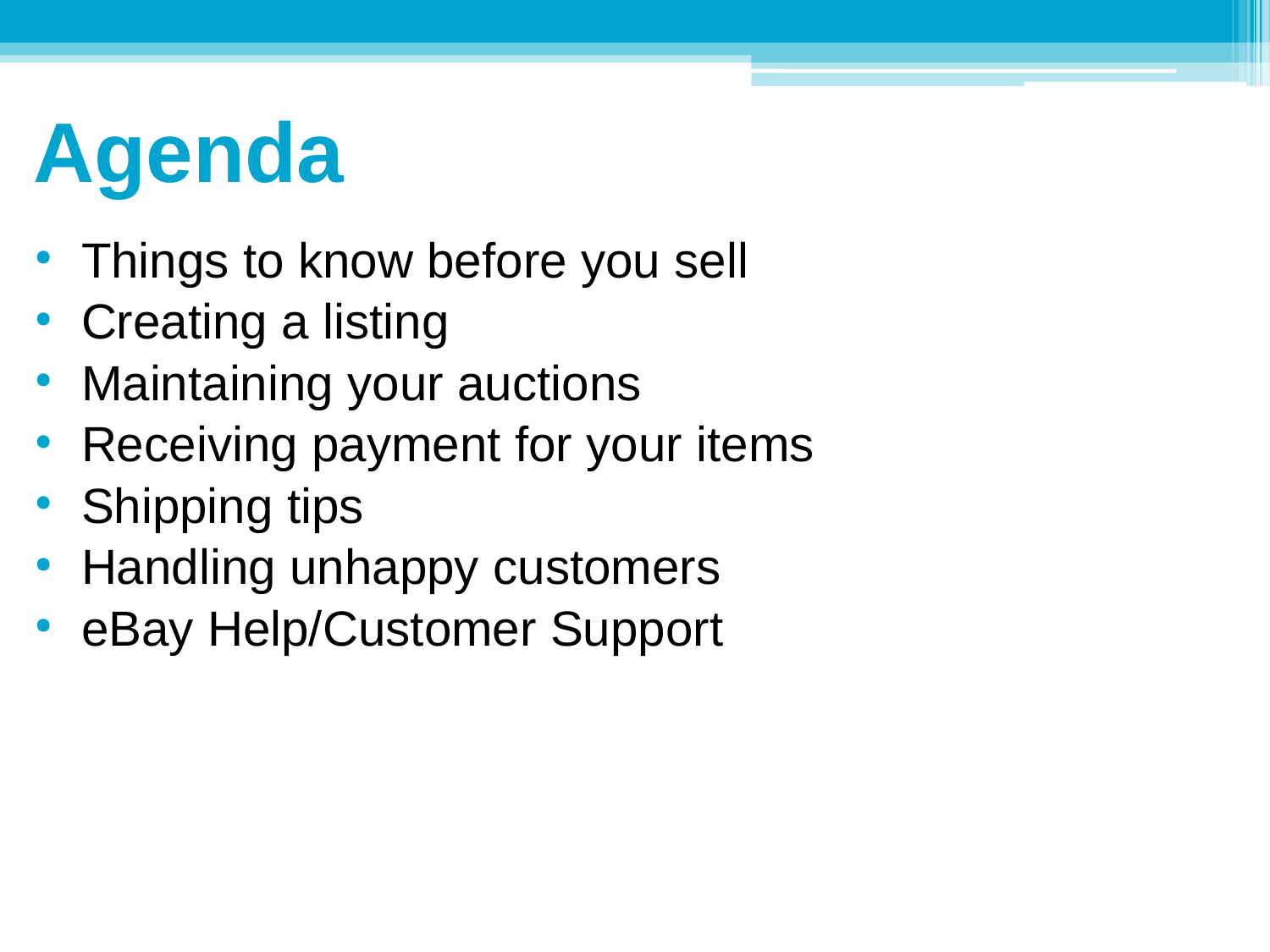

# Agenda
Things to know before you sell
Creating a listing
Maintaining your auctions
Receiving payment for your items
Shipping tips
Handling unhappy customers
eBay Help/Customer Support